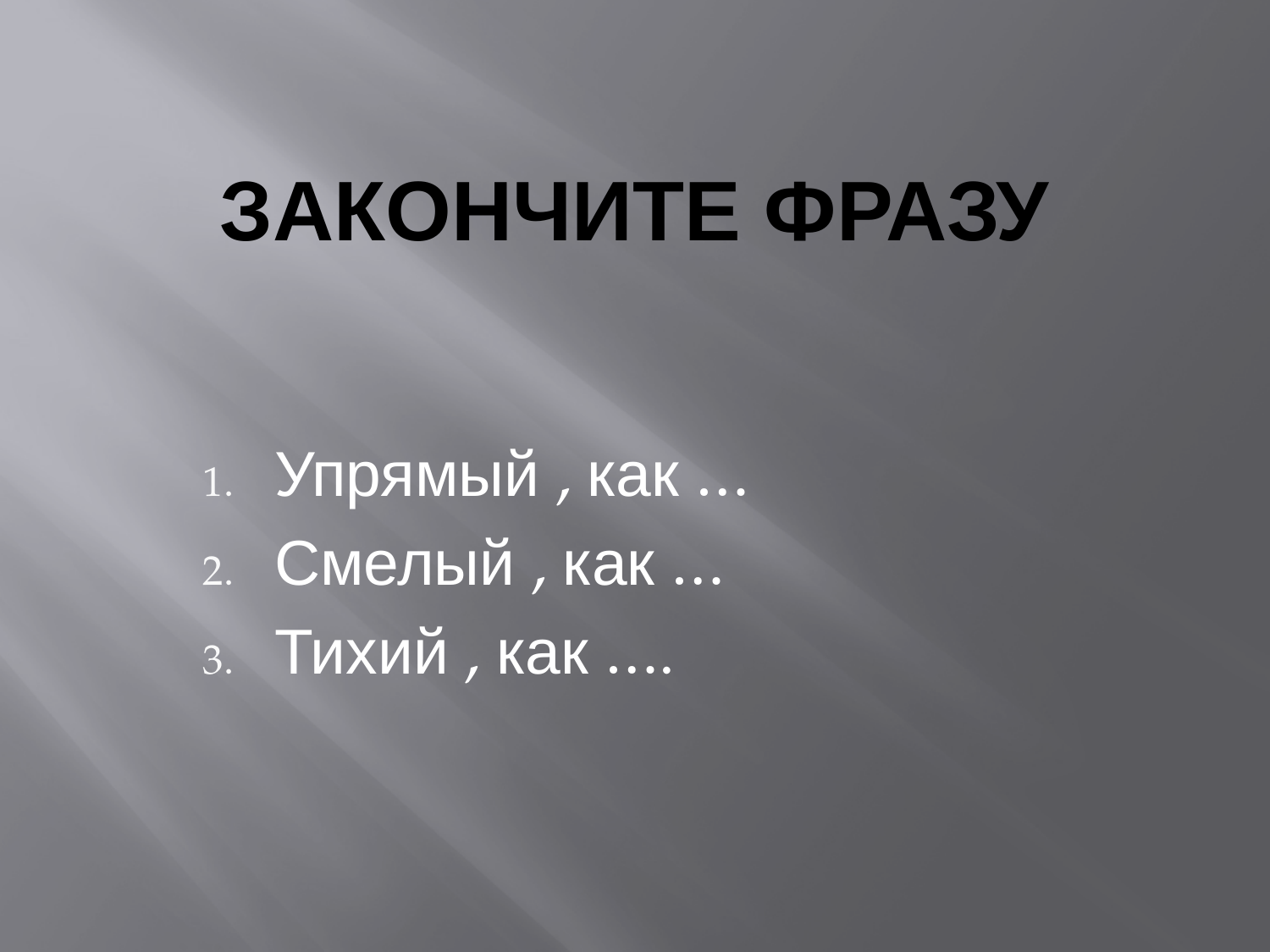

# Закончите фразу
Упрямый , как …
Смелый , как …
Тихий , как ….